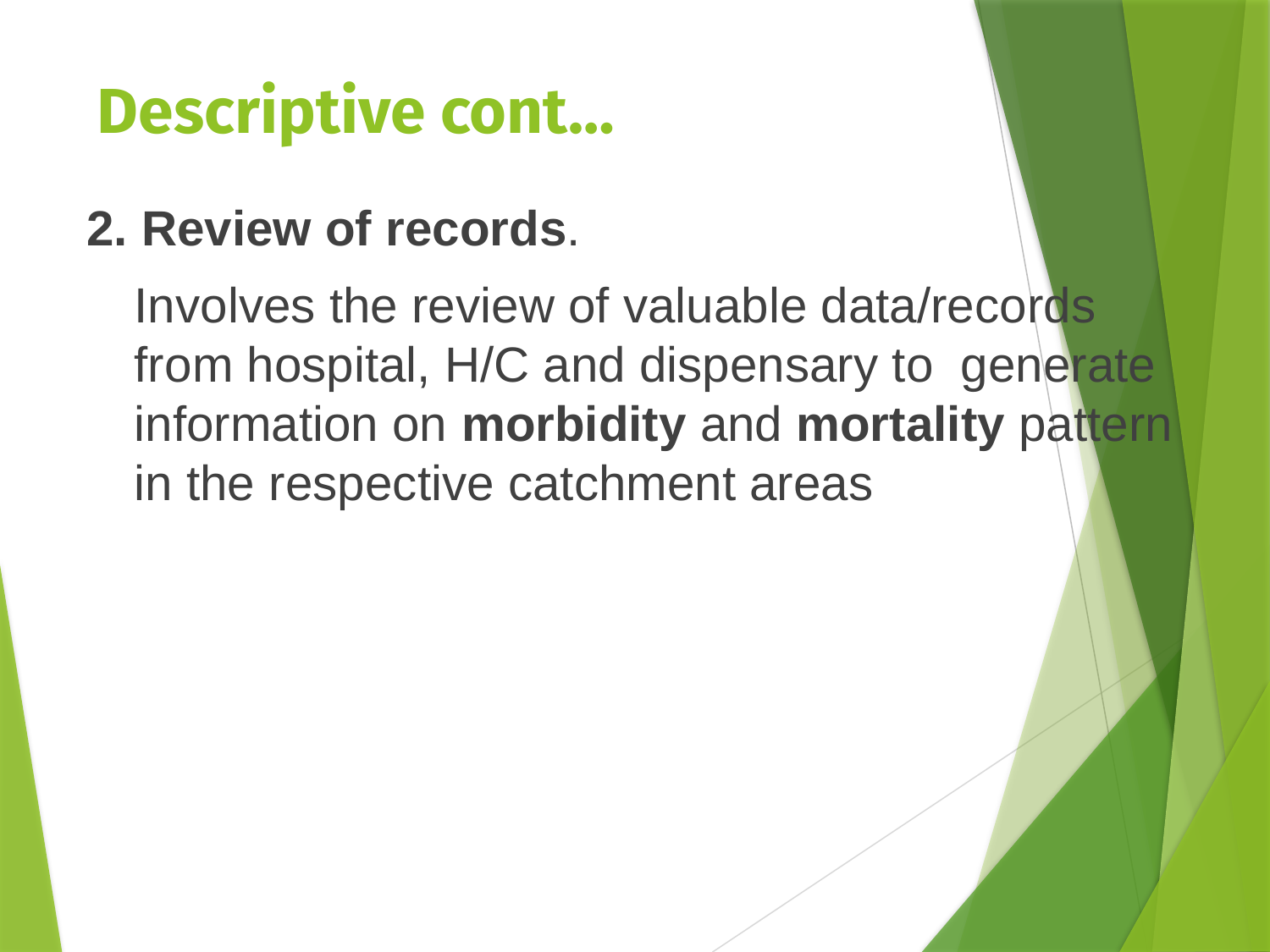

# Descriptive cont…
2. Review of records.
	Involves the review of valuable data/records from hospital, H/C and dispensary to  generate information on morbidity and mortality pattern in the respective catchment areas